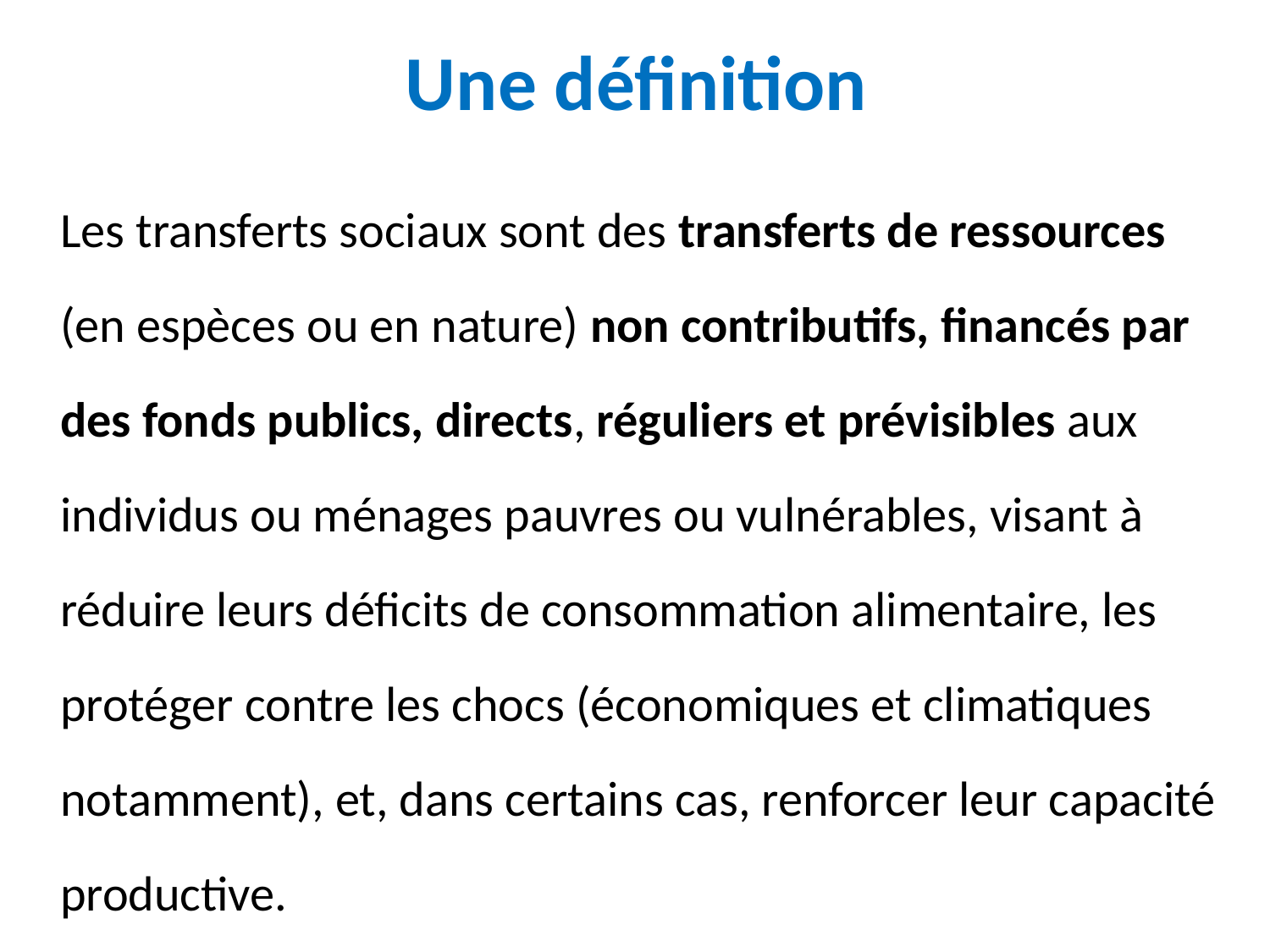

# Une définition
	Les transferts sociaux sont des transferts de ressources (en espèces ou en nature) non contributifs, financés par des fonds publics, directs, réguliers et prévisibles aux individus ou ménages pauvres ou vulnérables, visant à réduire leurs déficits de consommation alimentaire, les protéger contre les chocs (économiques et climatiques notamment), et, dans certains cas, renforcer leur capacité productive.